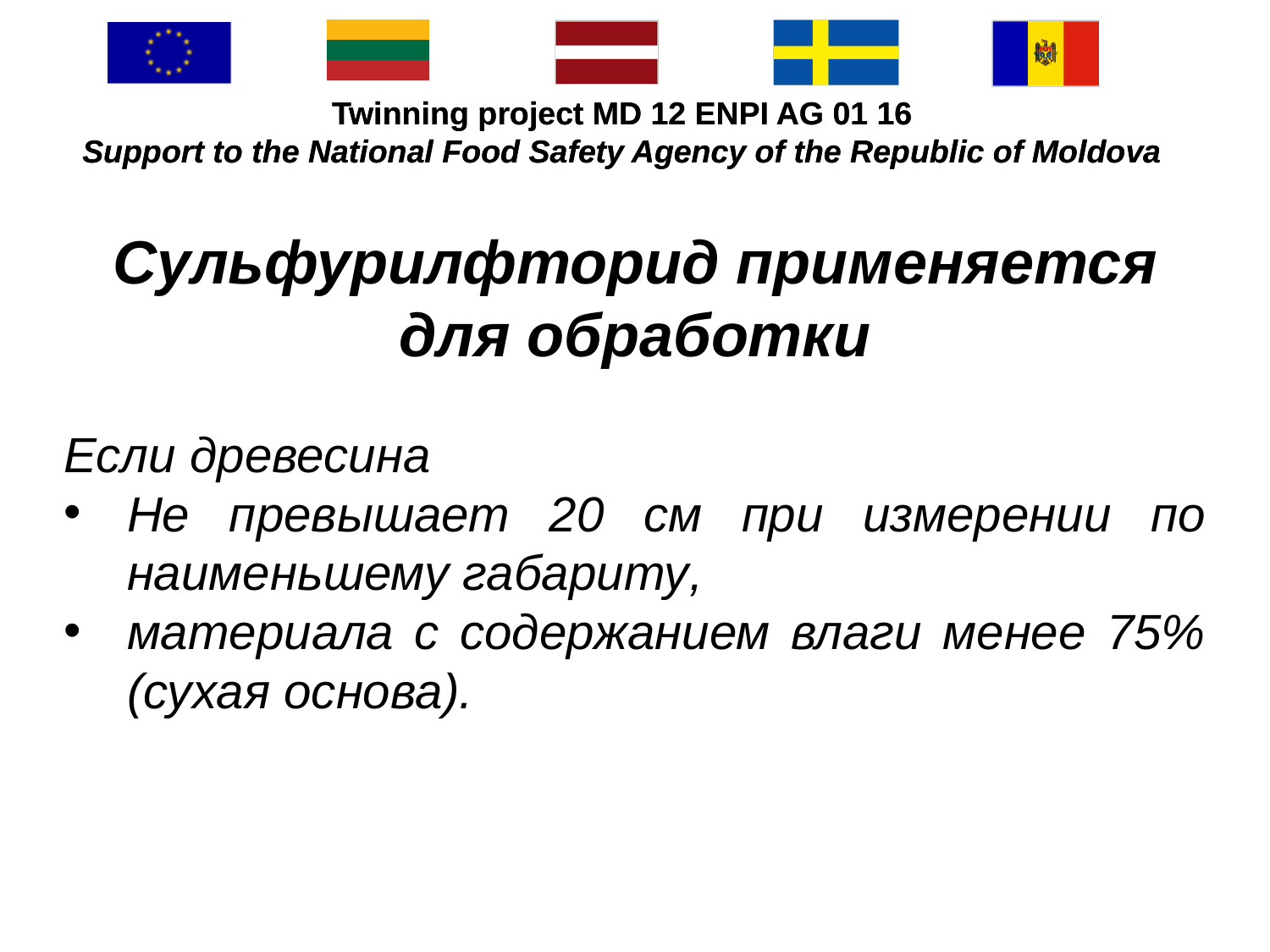

#
Сульфурилфторид применяется для обработки
Если древесина
Не превышает 20 см при измерении по наименьшему габариту,
материала с содержанием влаги менее 75% (сухая основа).